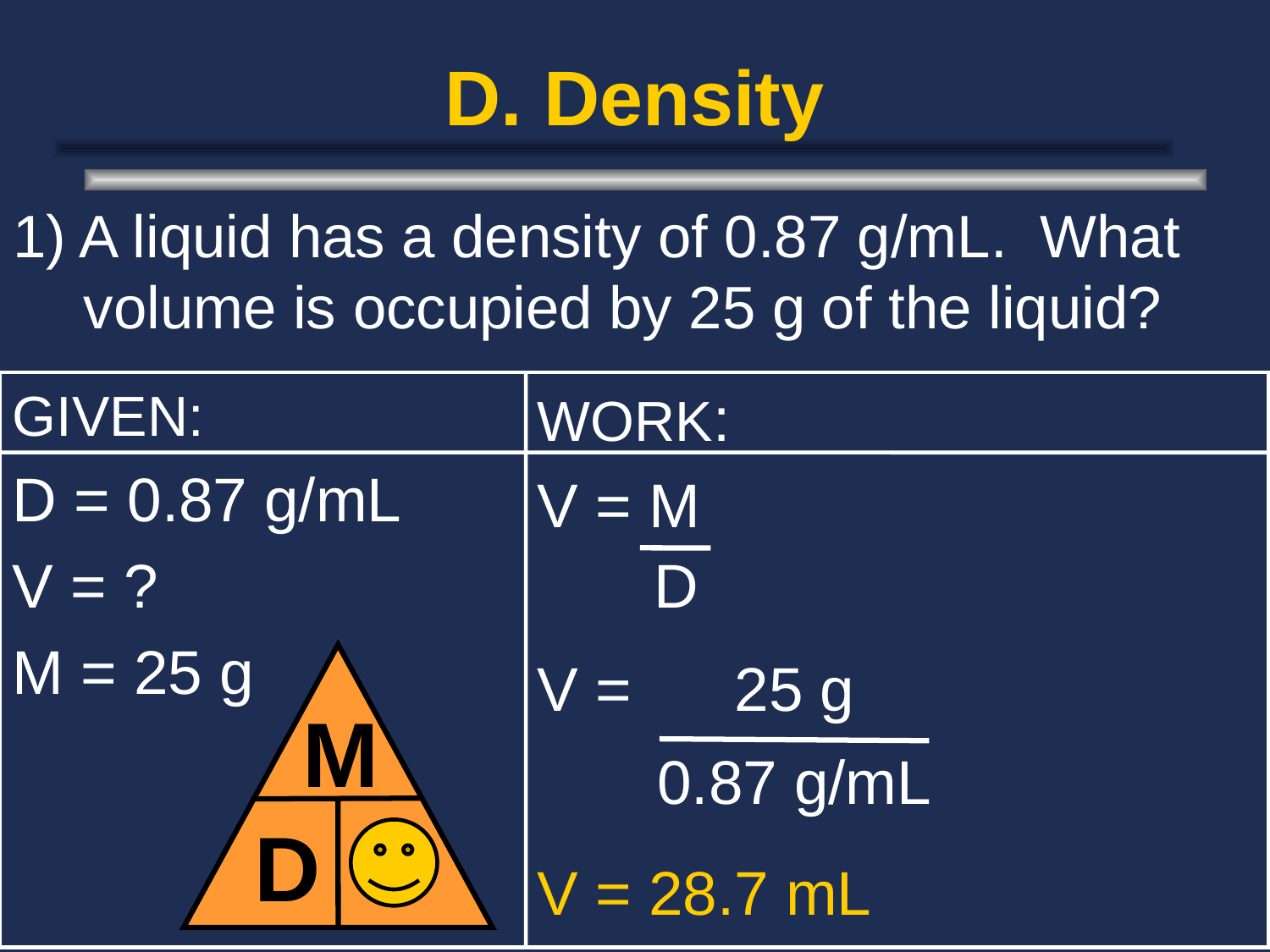

# D. Density
1) A liquid has a density of 0.87 g/mL.  What volume is occupied by 25 g of the liquid?

GIVEN:
D = 0.87 g/mL
V = ?
M = 25 g
WORK:
V = M
       D

V =      25 g
       0.87 g/mL

M
D
V

V = 28.7 mL